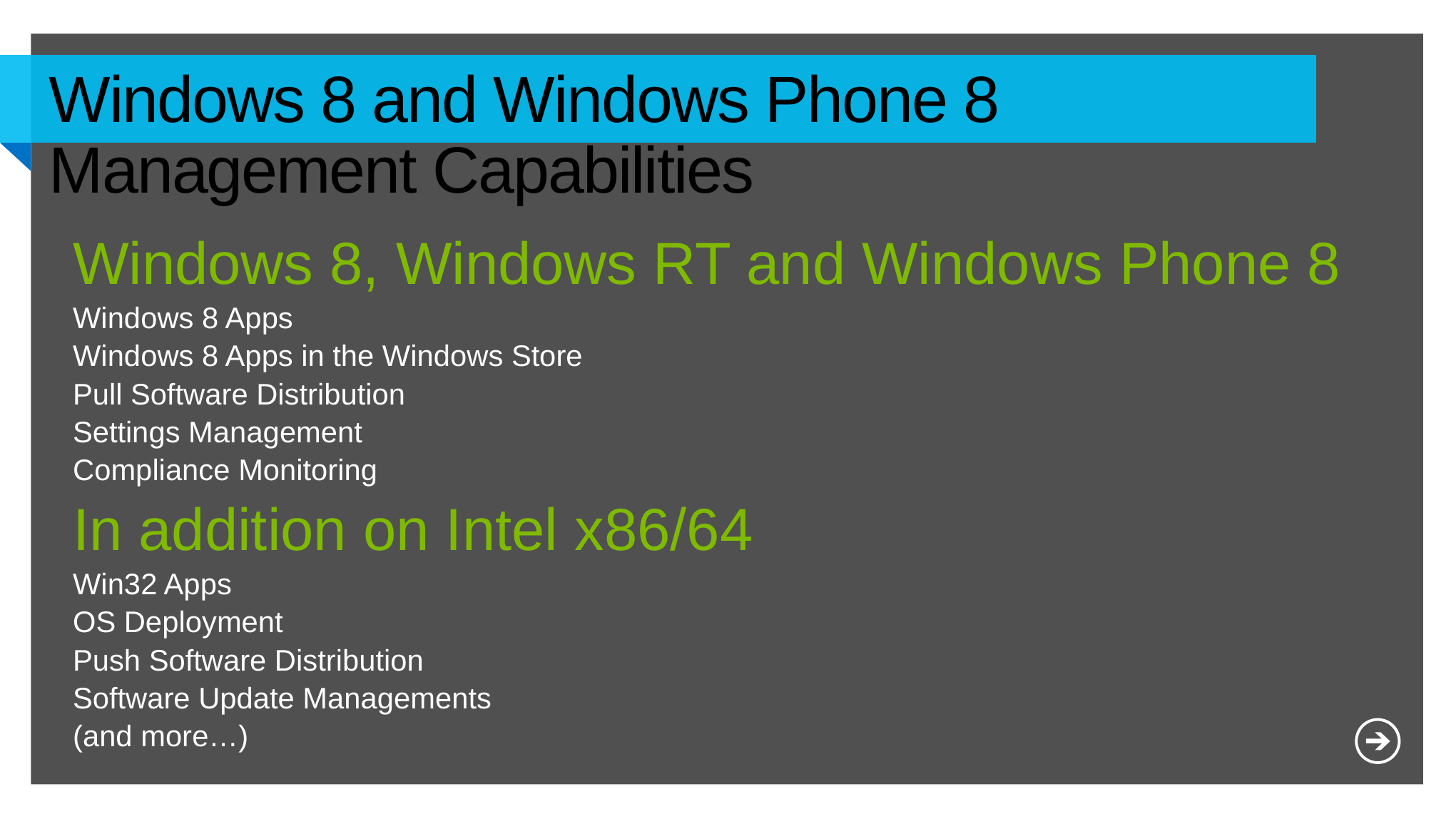

# Windows 8 and Windows Phone 8 Management Capabilities
Windows 8, Windows RT and Windows Phone 8
Windows 8 Apps
Windows 8 Apps in the Windows Store
Pull Software Distribution
Settings Management
Compliance Monitoring
In addition on Intel x86/64
Win32 Apps
OS Deployment
Push Software Distribution
Software Update Managements
(and more…)